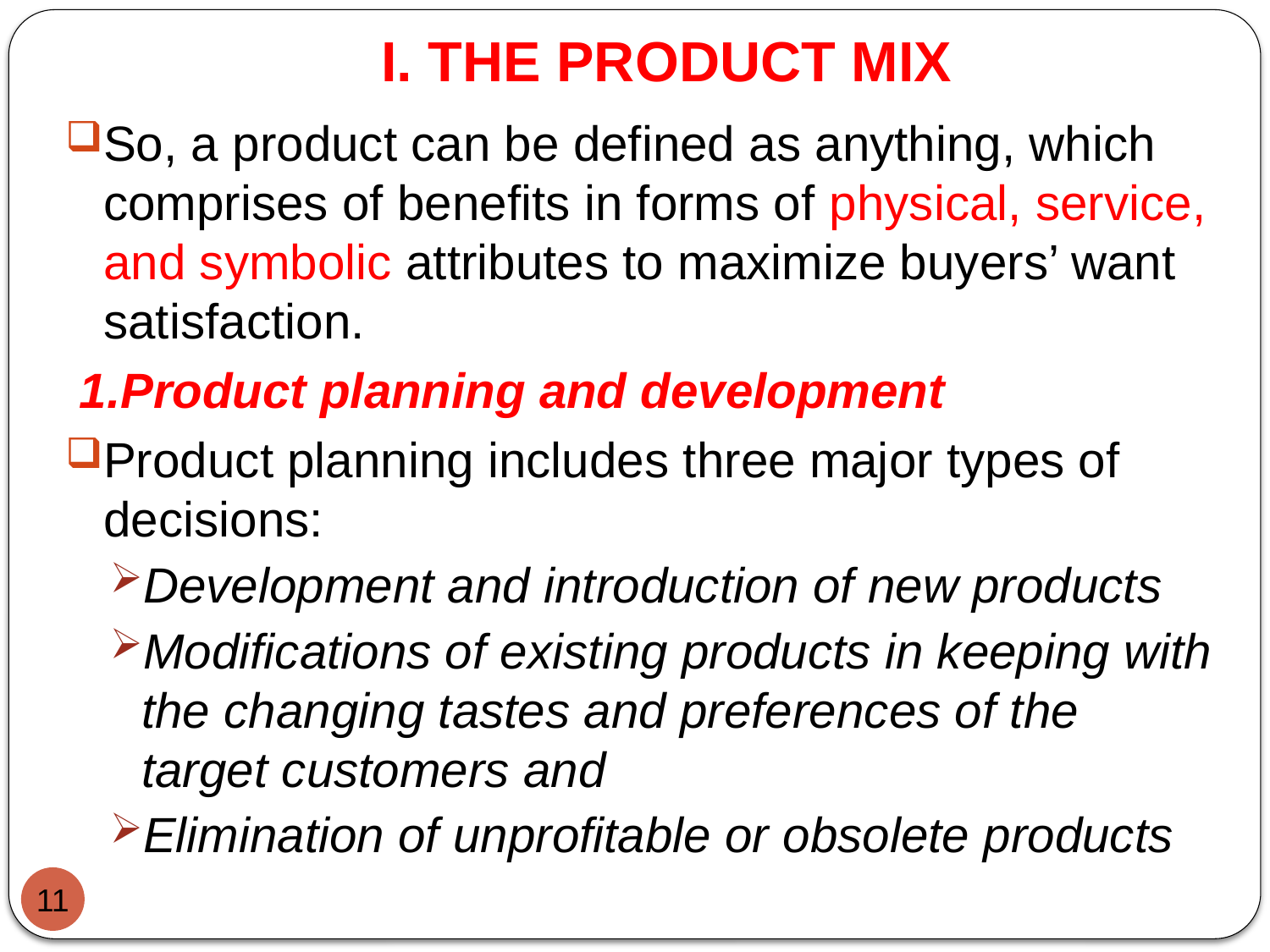

# I. THE PRODUCT MIX
So, a product can be defined as anything, which comprises of benefits in forms of physical, service, and symbolic attributes to maximize buyers’ want satisfaction.
 1.Product planning and development
Product planning includes three major types of decisions:
Development and introduction of new products
Modifications of existing products in keeping with the changing tastes and preferences of the target customers and
Elimination of unprofitable or obsolete products
11